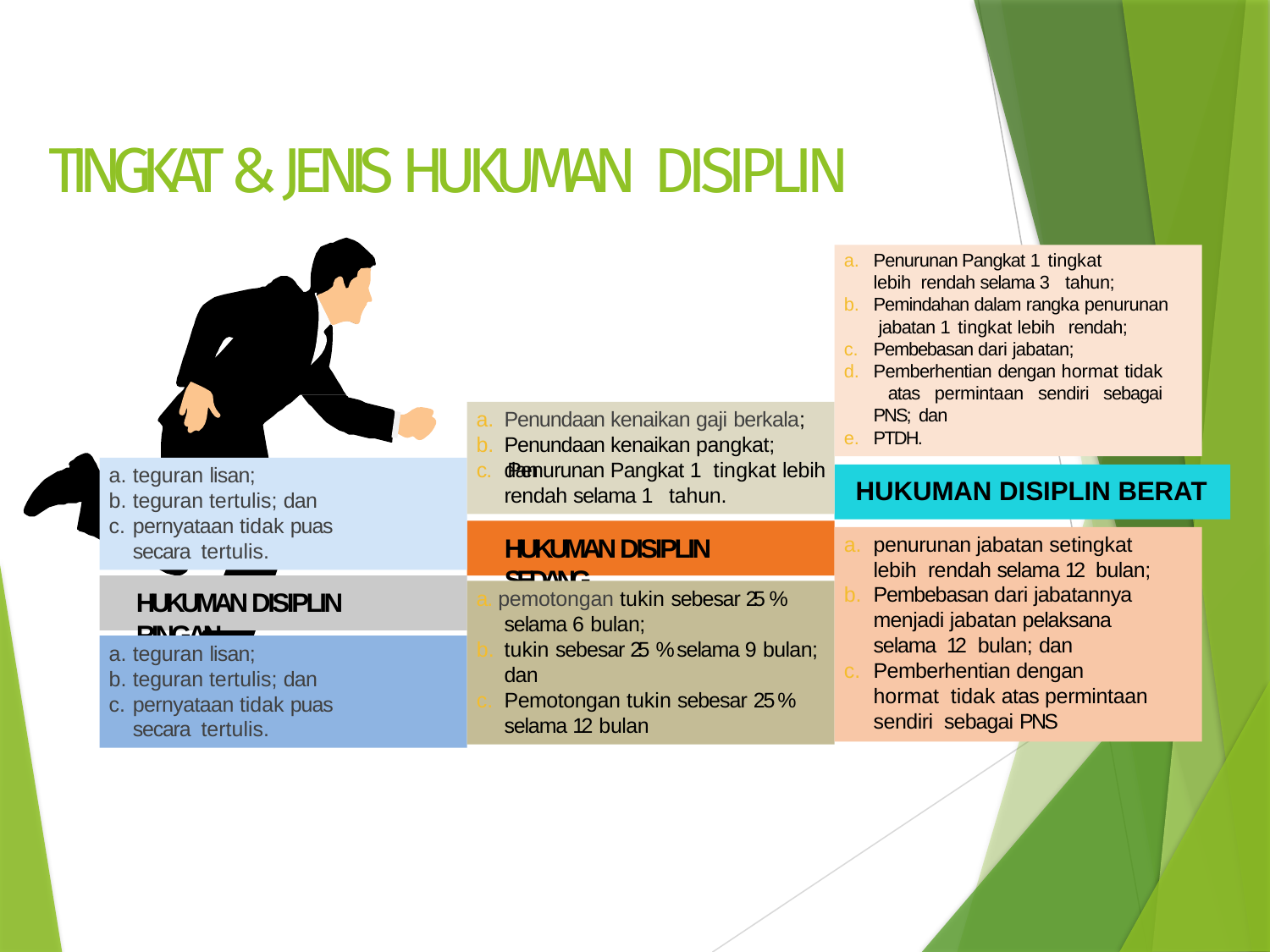

# TINGKAT & JENIS HUKUMAN DISIPLIN

Penurunan Pangkat 1      tingkat lebih  rendah selama 3     tahun;
Pemindahan dalam rangka penurunan  jabatan 1      tingkat lebih      rendah;
Pembebasan dari jabatan;
Pemberhentian dengan hormat tidak  atas permintaan sendiri sebagai PNS;  dan
PTDH.

Penundaan kenaikan gaji berkala;
Penundaan kenaikan pangkat; dan
c.   Penurunan Pangkat 1        tingkat lebih
rendah selama 1     tahun.

teguran lisan;
teguran tertulis; dan
pernyataan tidak puas secara  tertulis.

HUKUMAN DISIPLIN BERAT

penurunan jabatan setingkat lebih  rendah selama 12  bulan;
Pembebasan dari jabatannya  menjadi jabatan pelaksana selama  12    bulan; dan
Pemberhentian dengan hormat  tidak atas permintaan sendiri  sebagai PNS
HUKUMAN DISIPLIN SEDANG

a. pemotongan tukin sebesar 25    %  selama 6 bulan;
HUKUMAN DISIPLIN RINGAN
tukin sebesar 25     % selama 9 bulan;  dan
Pemotongan tukin sebesar 25 %
selama 12 bulan

teguran lisan;
teguran tertulis; dan
pernyataan tidak puas secara  tertulis.